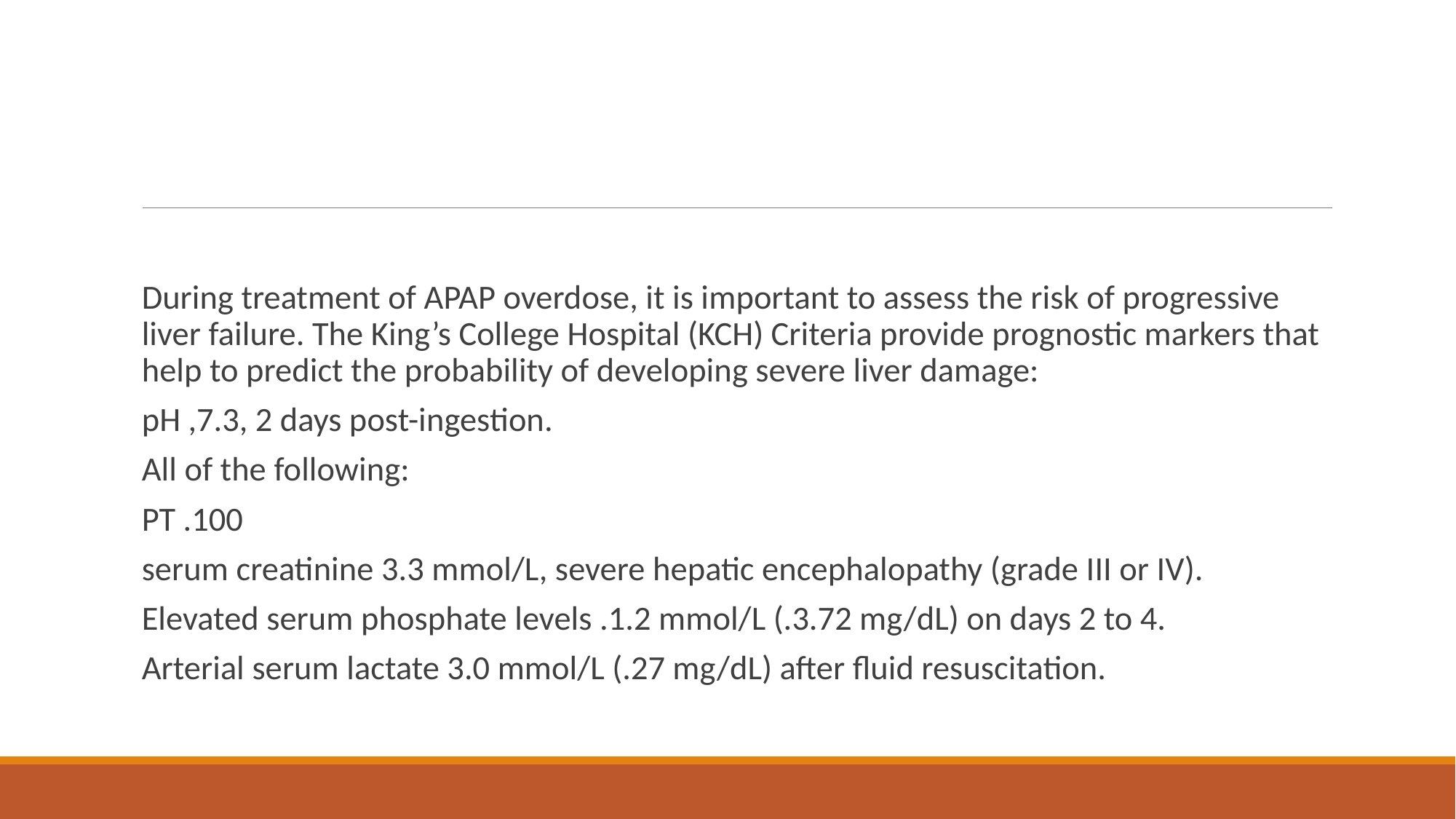

#

During treatment of APAP overdose, it is important to assess the risk of progressive liver failure. The King’s College Hospital (KCH) Criteria provide prognostic markers that help to predict the probability of developing severe liver damage:
pH ,7.3, 2 days post-ingestion.
All of the following:
PT .100
serum creatinine 3.3 mmol/L, severe hepatic encephalopathy (grade III or IV).
Elevated serum phosphate levels .1.2 mmol/L (.3.72 mg/dL) on days 2 to 4.
Arterial serum lactate 3.0 mmol/L (.27 mg/dL) after fluid resuscitation.